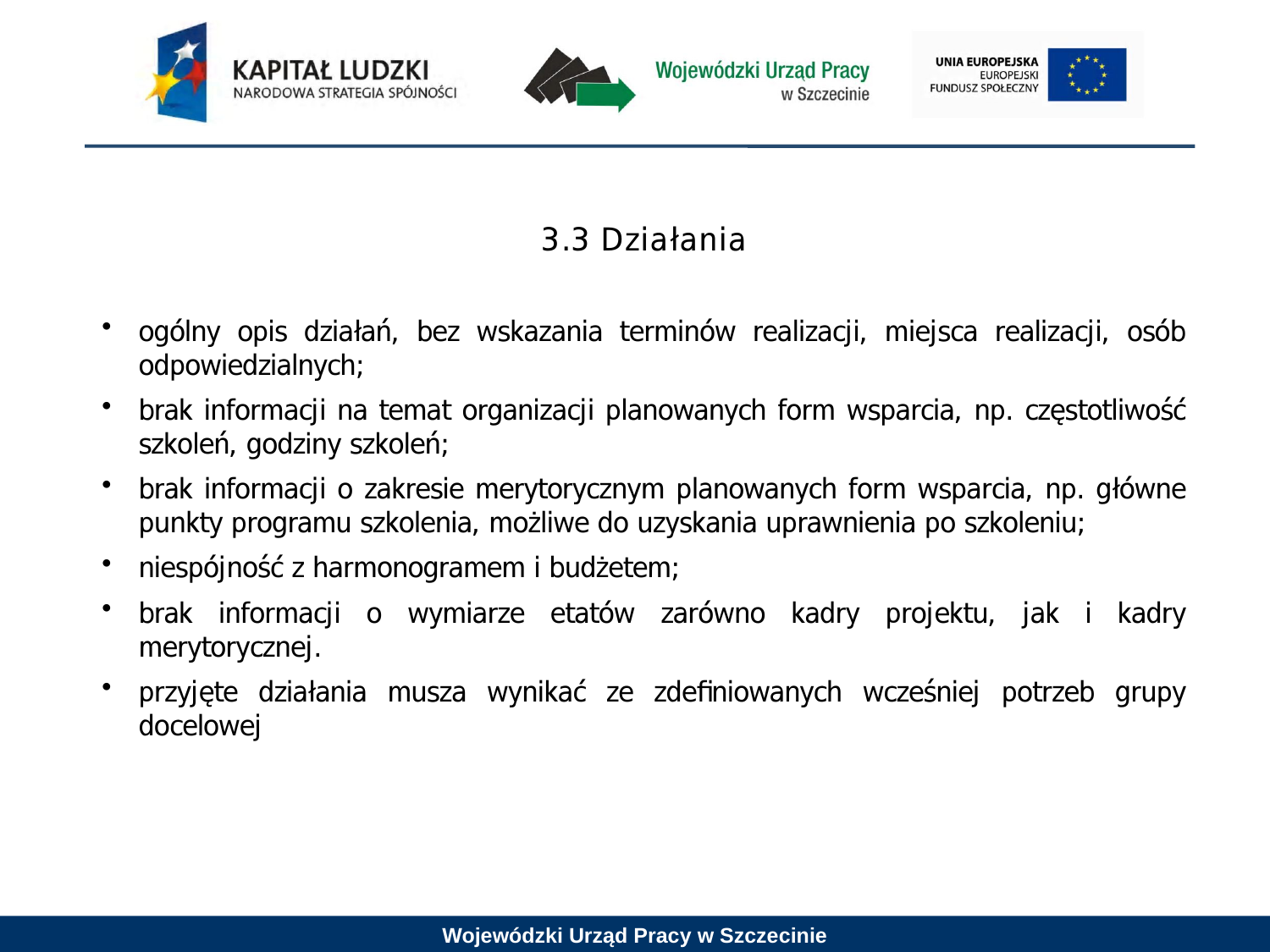

3.3 Działania

ogólny opis działań, bez wskazania terminów realizacji, miejsca realizacji, osób odpowiedzialnych;
brak informacji na temat organizacji planowanych form wsparcia, np. częstotliwość szkoleń, godziny szkoleń;
brak informacji o zakresie merytorycznym planowanych form wsparcia, np. główne punkty programu szkolenia, możliwe do uzyskania uprawnienia po szkoleniu;
niespójność z harmonogramem i budżetem;
brak informacji o wymiarze etatów zarówno kadry projektu, jak i kadry merytorycznej.
przyjęte działania musza wynikać ze zdefiniowanych wcześniej potrzeb grupy docelowej